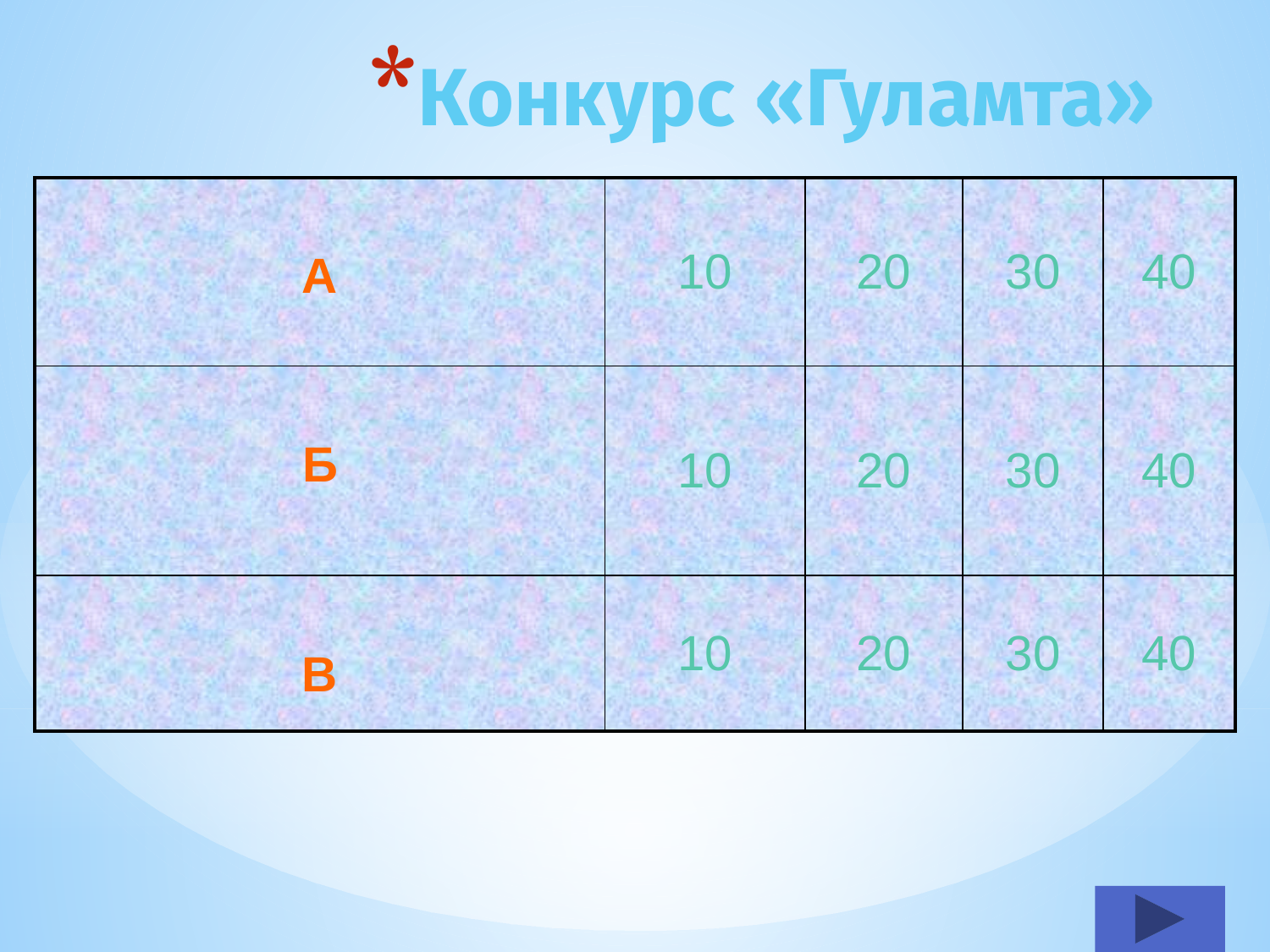

# Конкурс «Гуламта»
| А | 10 | 20 | 30 | 40 |
| --- | --- | --- | --- | --- |
| Б | 10 | 20 | 30 | 40 |
| В | 10 | 20 | 30 | 40 |